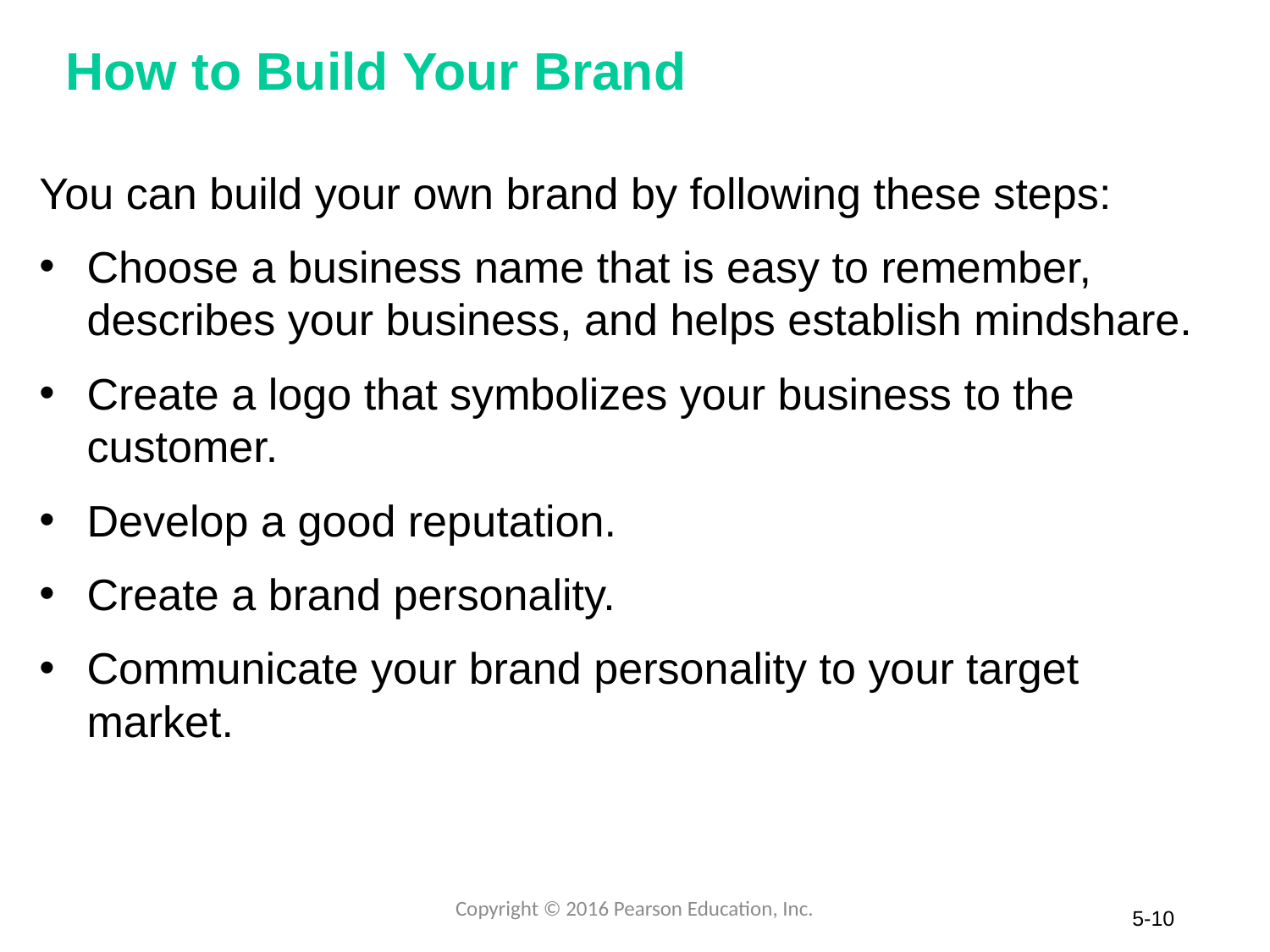

# How to Build Your Brand
You can build your own brand by following these steps:

Choose a business name that is easy to remember, describes your business, and helps establish mindshare.

Create a logo that symbolizes your business to the customer.

Develop a good reputation.

Create a brand personality.

Communicate your brand personality to your target market.
Copyright © 2016 Pearson Education, Inc.